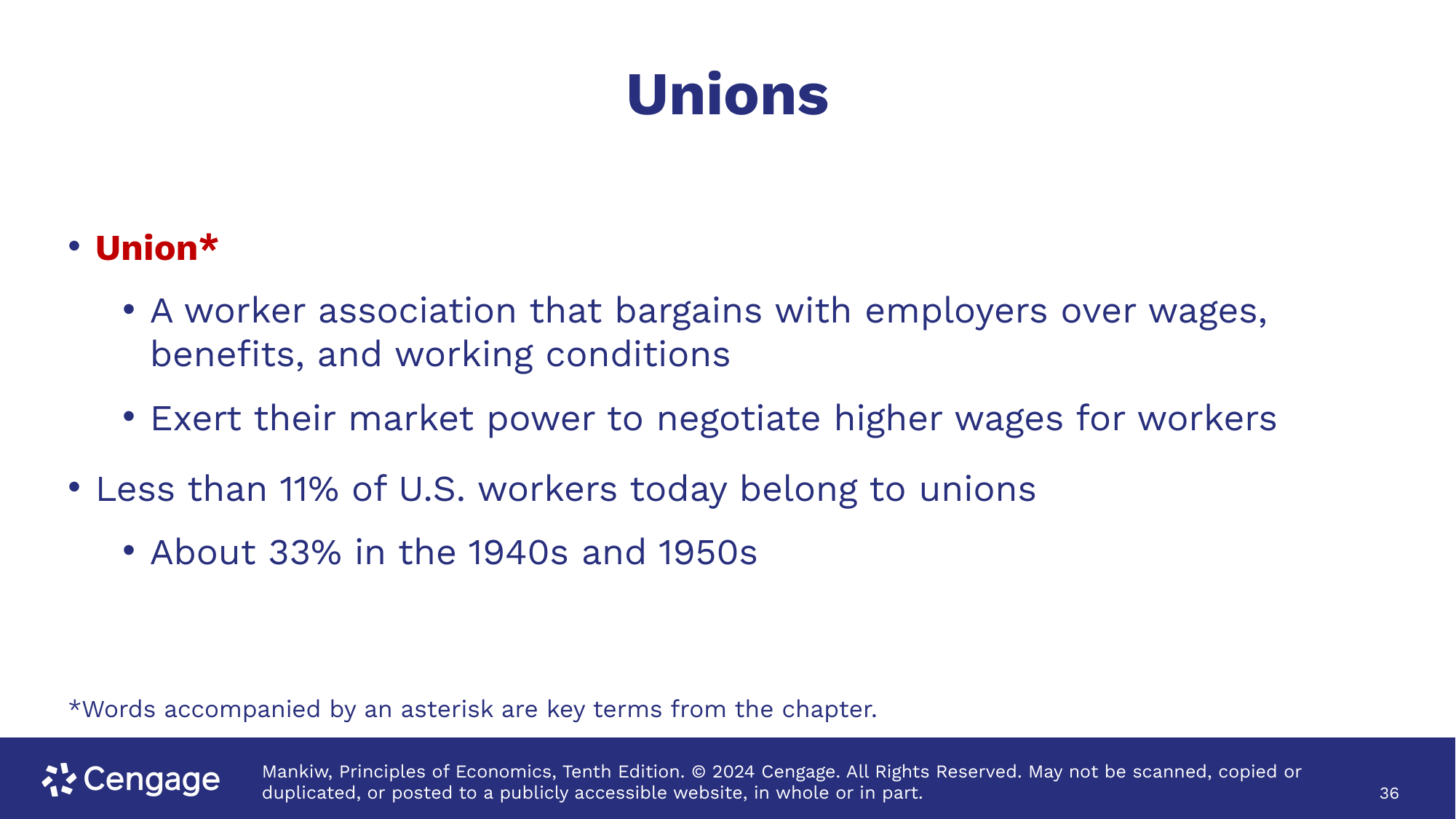

# Unions
Union*
A worker association that bargains with employers over wages, benefits, and working conditions
Exert their market power to negotiate higher wages for workers
Less than 11% of U.S. workers today belong to unions
About 33% in the 1940s and 1950s
*Words accompanied by an asterisk are key terms from the chapter.